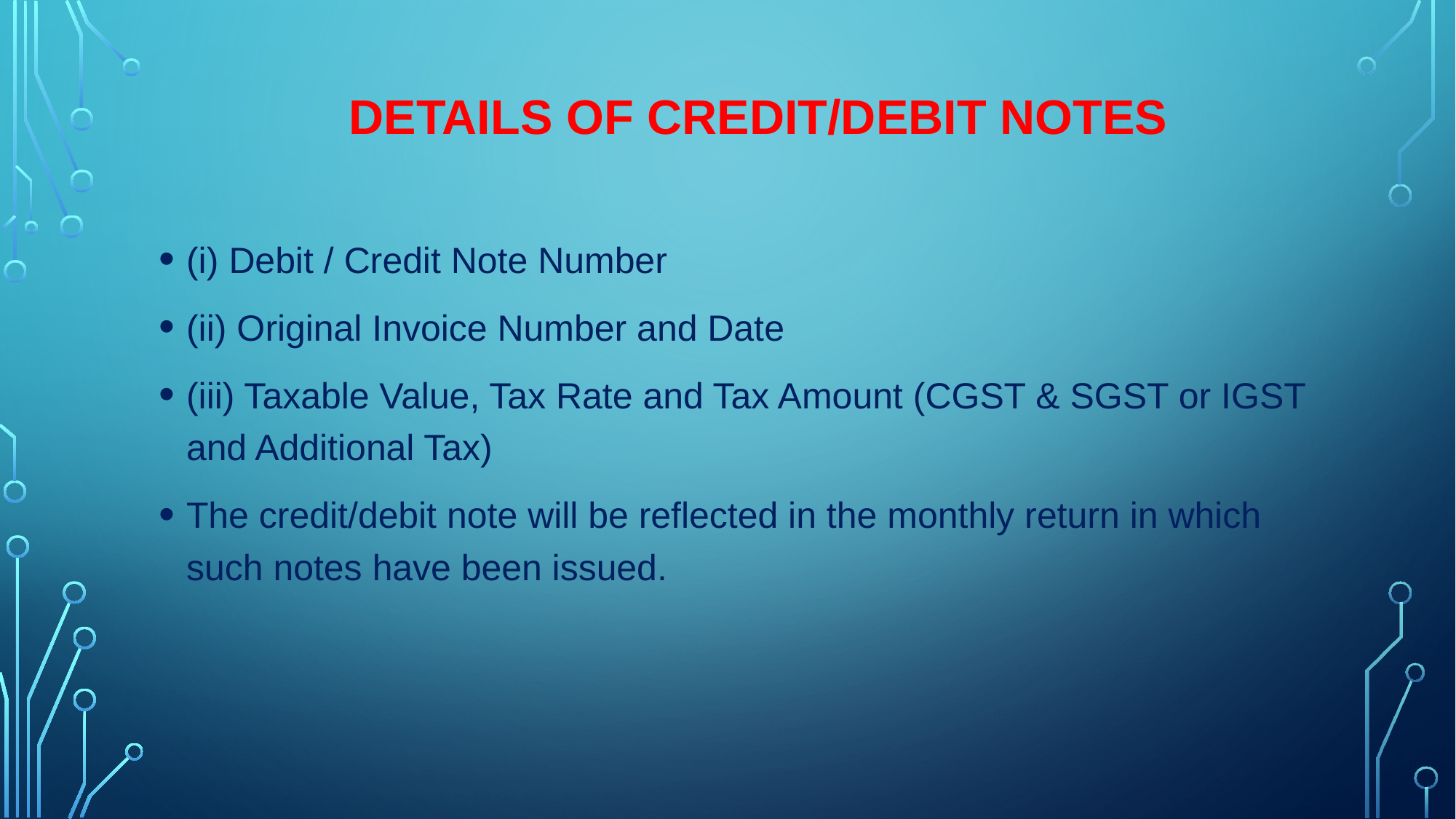

# Details of Credit/Debit Notes

(i) Debit / Credit Note Number
(ii) Original Invoice Number and Date
(iii) Taxable Value, Tax Rate and Tax Amount (CGST & SGST or IGST and Additional Tax)
The credit/debit note will be reflected in the monthly return in which such notes have been issued.